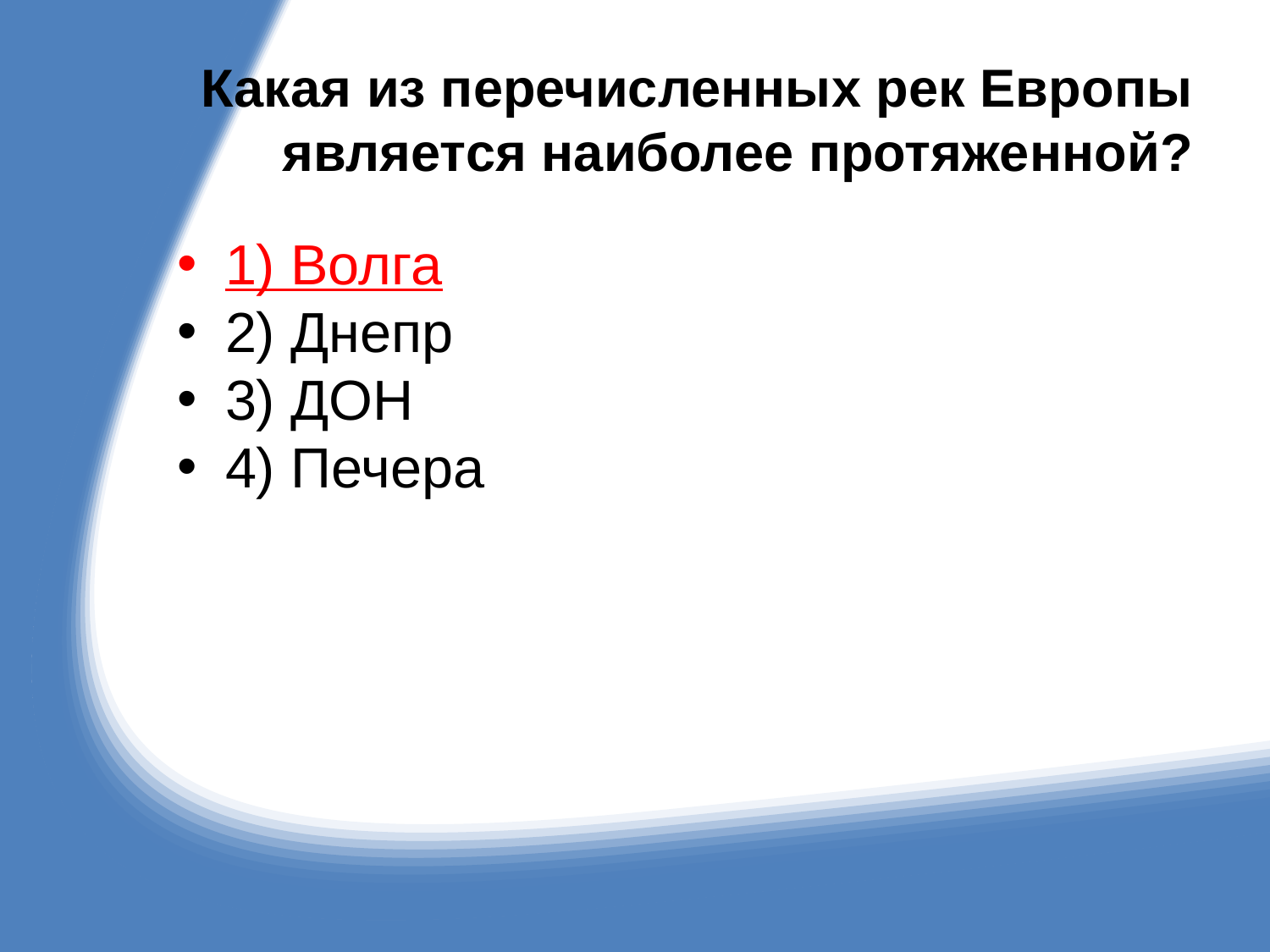

# Какая из перечисленных рек Европы является наиболее протяженной?
1) Волга
2) Днепр
3) ДОН
4) Печера